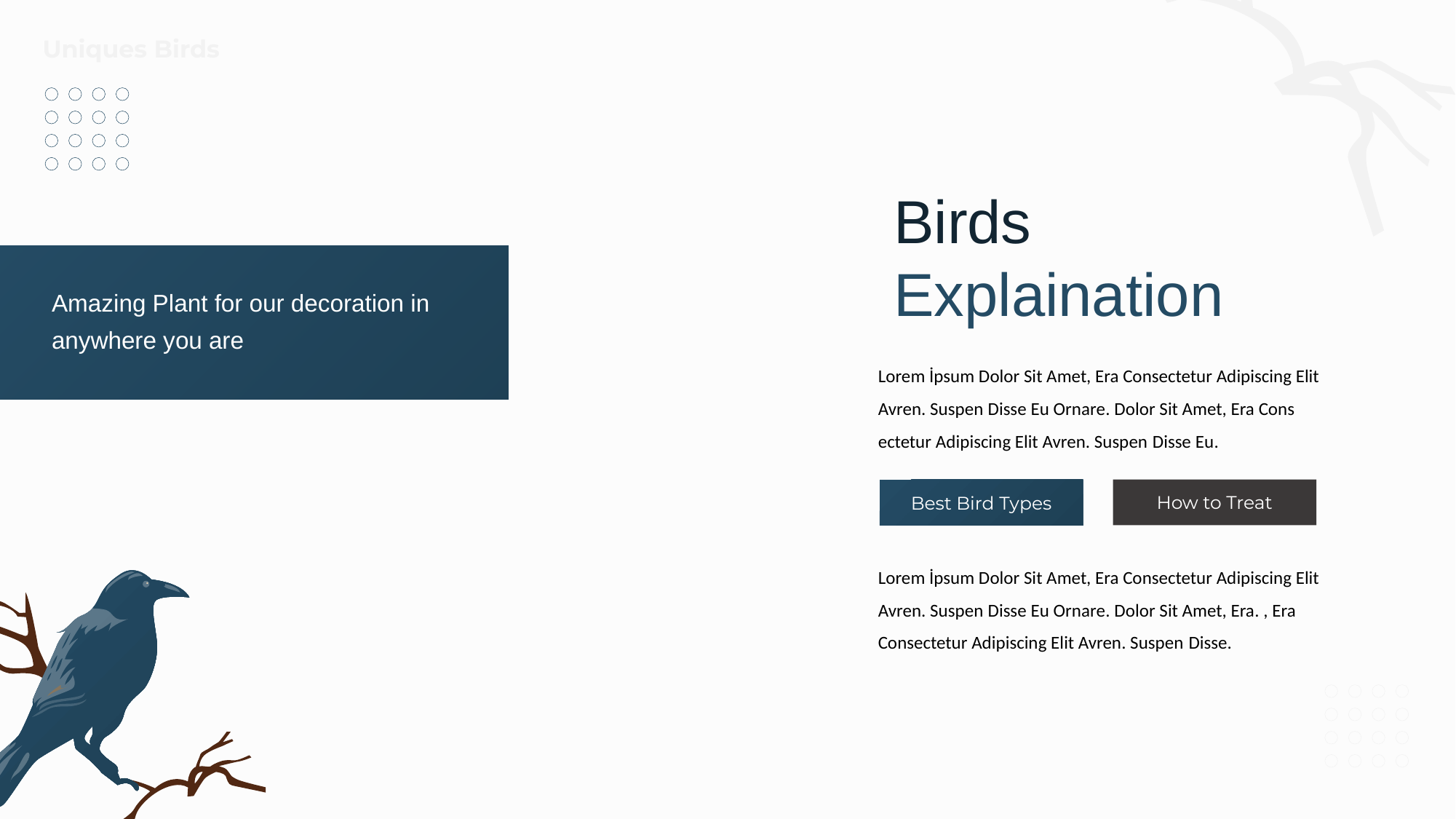

Uniques Birds

Birds
Explaination

Amazing Plant for our decoration in anywhere you are
Lorem İpsum Dolor Sit Amet, Era Consectetur Adipiscing Elit Avren. Suspen Disse Eu Ornare. Dolor Sit Amet, Era Cons ectetur Adipiscing Elit Avren. Suspen Disse Eu.
How to Treat
Best Bird Types
Lorem İpsum Dolor Sit Amet, Era Consectetur Adipiscing Elit Avren. Suspen Disse Eu Ornare. Dolor Sit Amet, Era. , Era Consectetur Adipiscing Elit Avren. Suspen Disse.